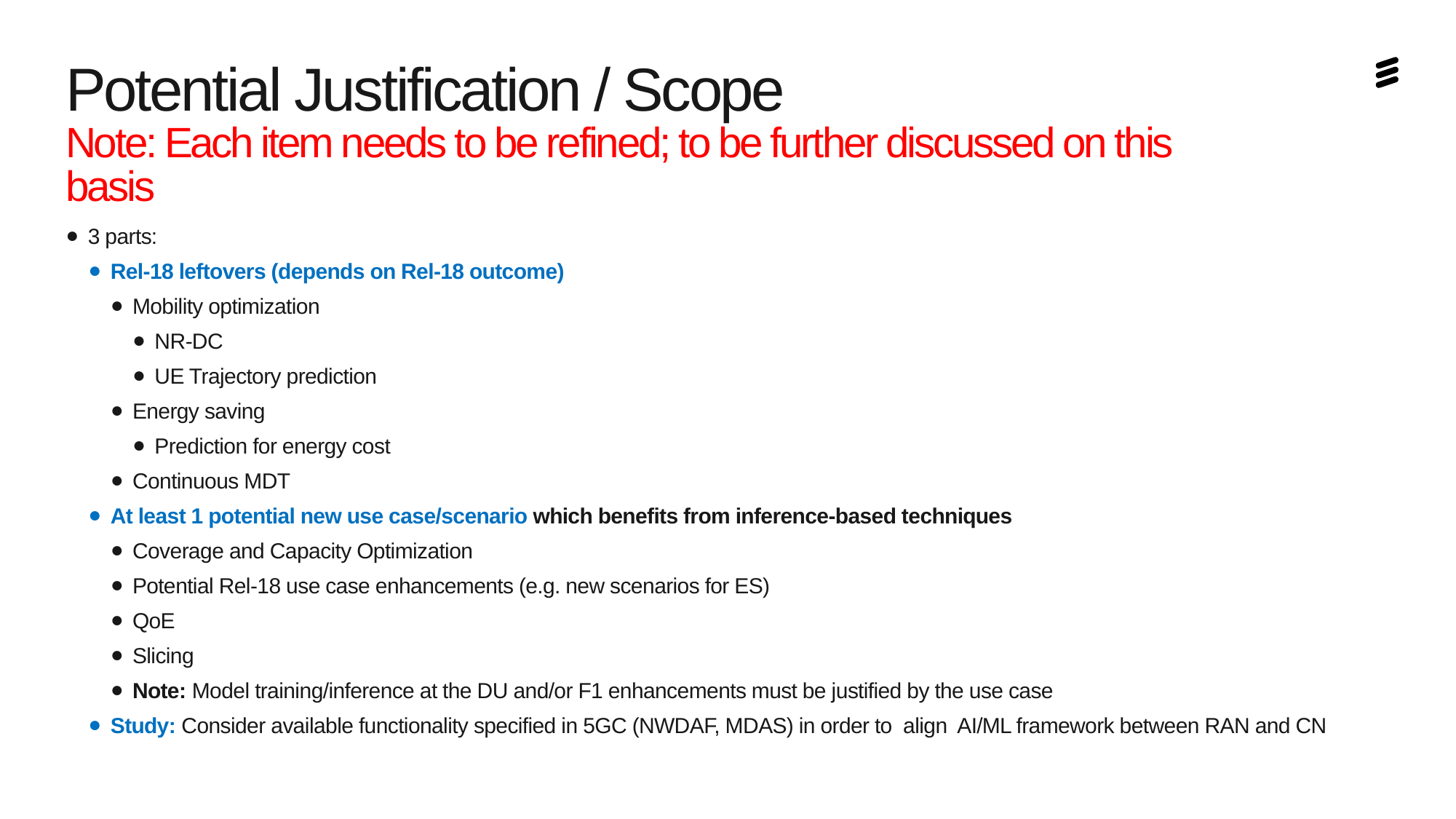

# Potential Justification / Scope Note: Each item needs to be refined; to be further discussed on this basis
3 parts:
Rel-18 leftovers (depends on Rel-18 outcome)
Mobility optimization
NR-DC
UE Trajectory prediction
Energy saving
Prediction for energy cost
Continuous MDT
At least 1 potential new use case/scenario which benefits from inference-based techniques
Coverage and Capacity Optimization
Potential Rel-18 use case enhancements (e.g. new scenarios for ES)
QoE
Slicing
Note: Model training/inference at the DU and/or F1 enhancements must be justified by the use case
Study: Consider available functionality specified in 5GC (NWDAF, MDAS) in order to  align  AI/ML framework between RAN and CN